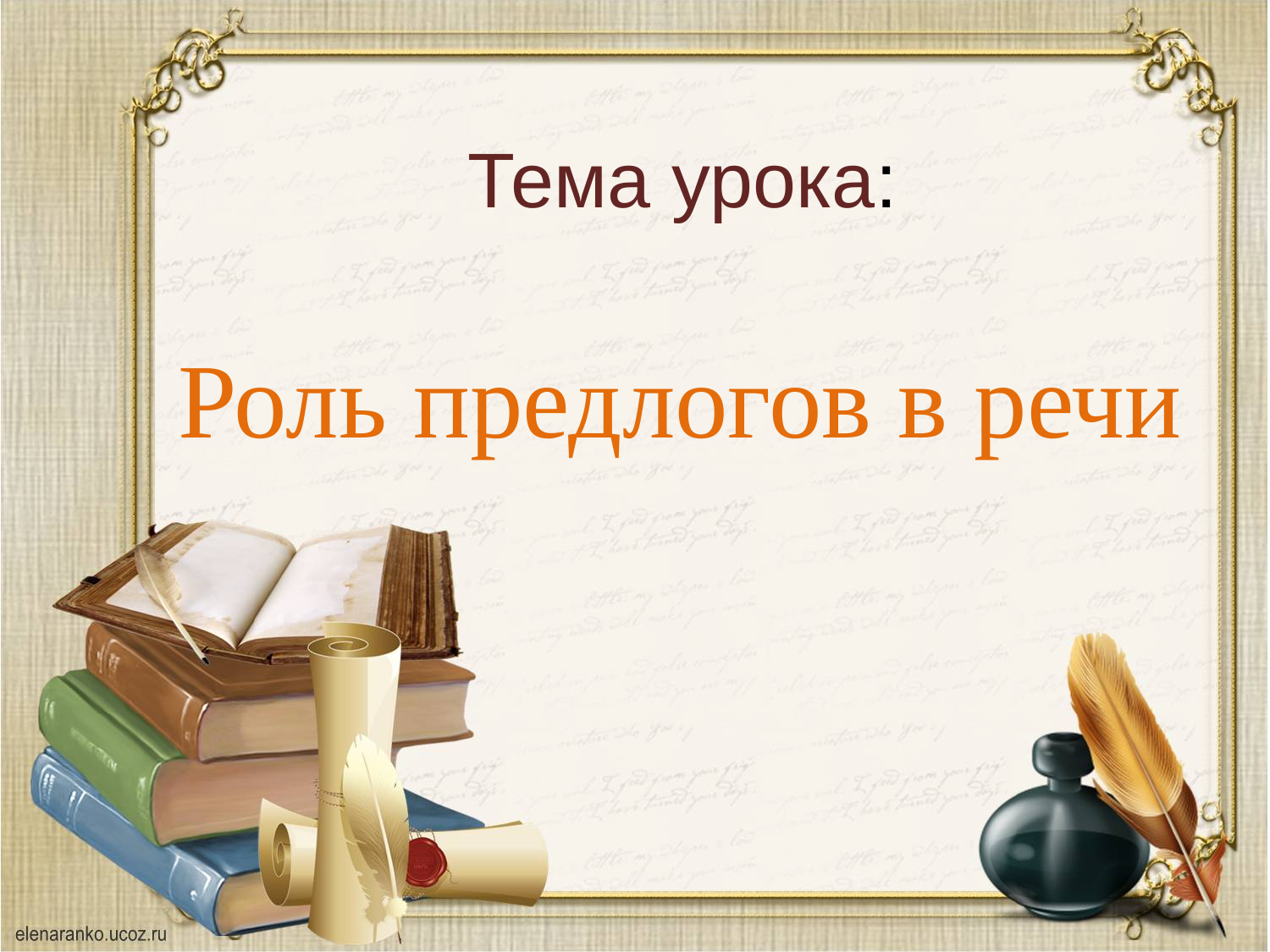

# Тема урока:
Роль предлогов в речи